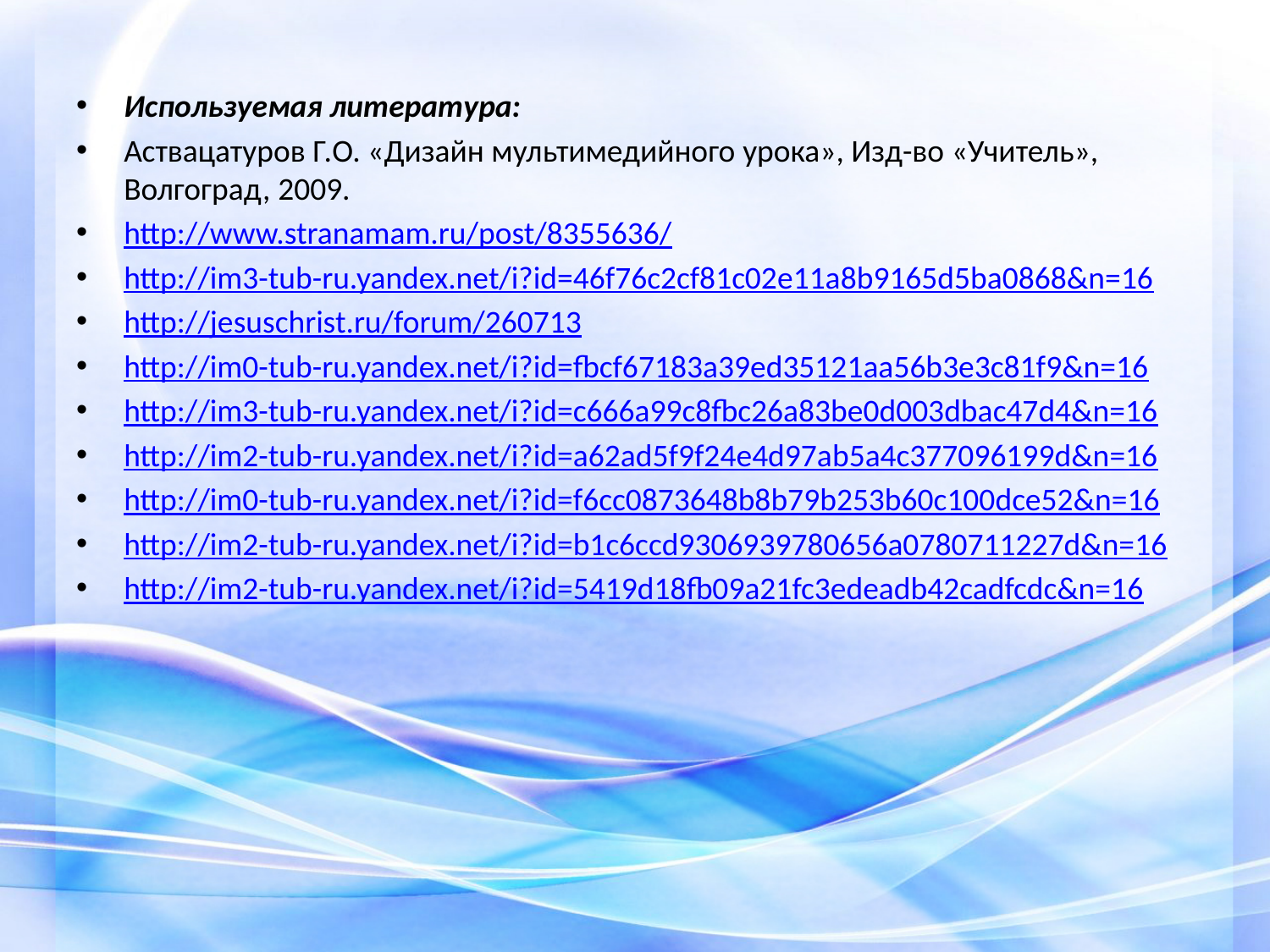

#
Используемая литература:
Аствацатуров Г.О. «Дизайн мультимедийного урока», Изд-во «Учитель», Волгоград, 2009.
http://www.stranamam.ru/post/8355636/
http://im3-tub-ru.yandex.net/i?id=46f76c2cf81c02e11a8b9165d5ba0868&n=16
http://jesuschrist.ru/forum/260713
http://im0-tub-ru.yandex.net/i?id=fbcf67183a39ed35121aa56b3e3c81f9&n=16
http://im3-tub-ru.yandex.net/i?id=c666a99c8fbc26a83be0d003dbac47d4&n=16
http://im2-tub-ru.yandex.net/i?id=a62ad5f9f24e4d97ab5a4c377096199d&n=16
http://im0-tub-ru.yandex.net/i?id=f6cc0873648b8b79b253b60c100dce52&n=16
http://im2-tub-ru.yandex.net/i?id=b1c6ccd9306939780656a0780711227d&n=16
http://im2-tub-ru.yandex.net/i?id=5419d18fb09a21fc3edeadb42cadfcdc&n=16